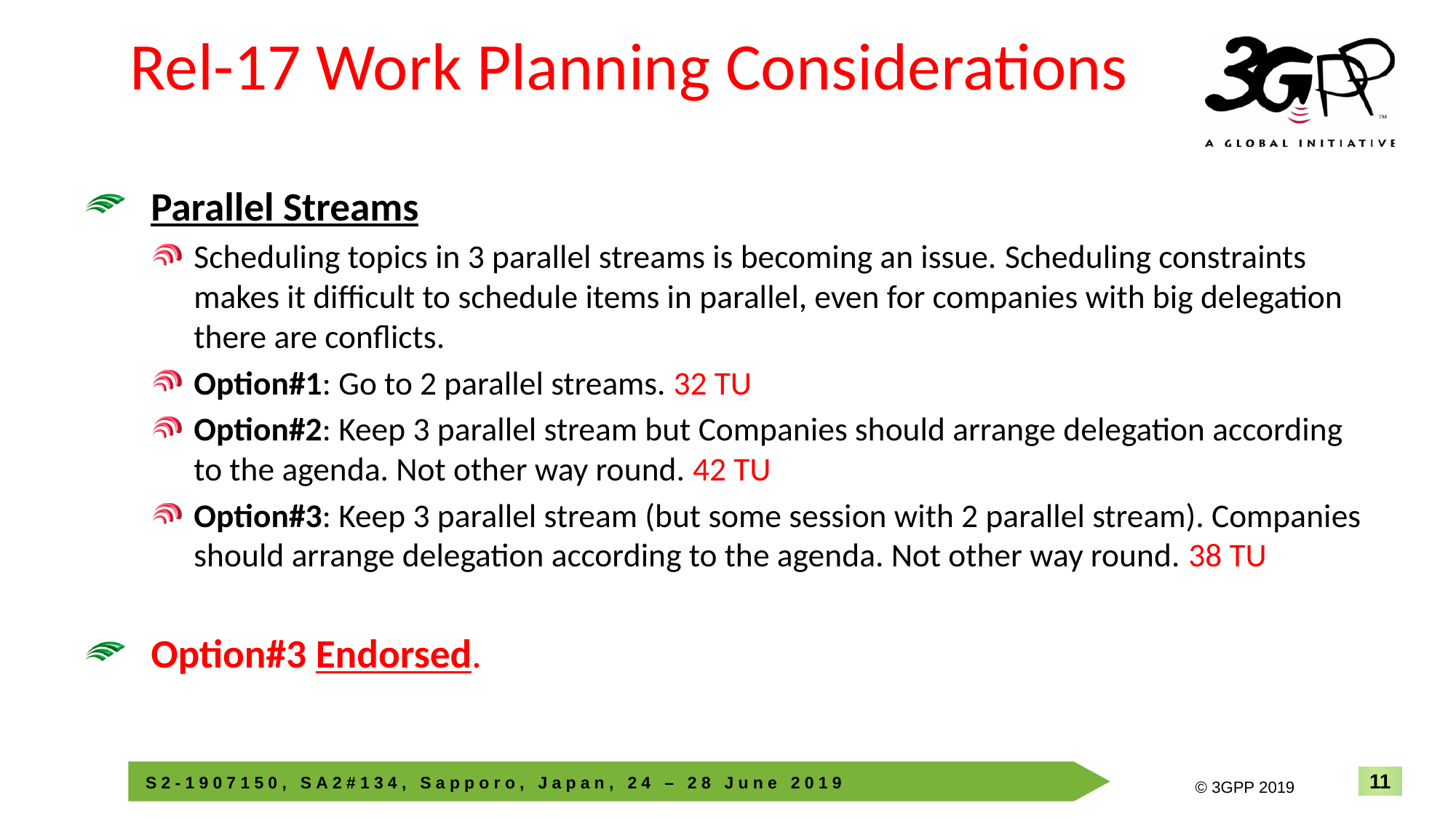

11
INTEL CONFIDENTIAL
# Rel-17 Work Planning Considerations
Parallel Streams
Scheduling topics in 3 parallel streams is becoming an issue. Scheduling constraints makes it difficult to schedule items in parallel, even for companies with big delegation there are conflicts.
Option#1: Go to 2 parallel streams. 32 TU
Option#2: Keep 3 parallel stream but Companies should arrange delegation according to the agenda. Not other way round. 42 TU
Option#3: Keep 3 parallel stream (but some session with 2 parallel stream). Companies should arrange delegation according to the agenda. Not other way round. 38 TU

Option#3 Endorsed.